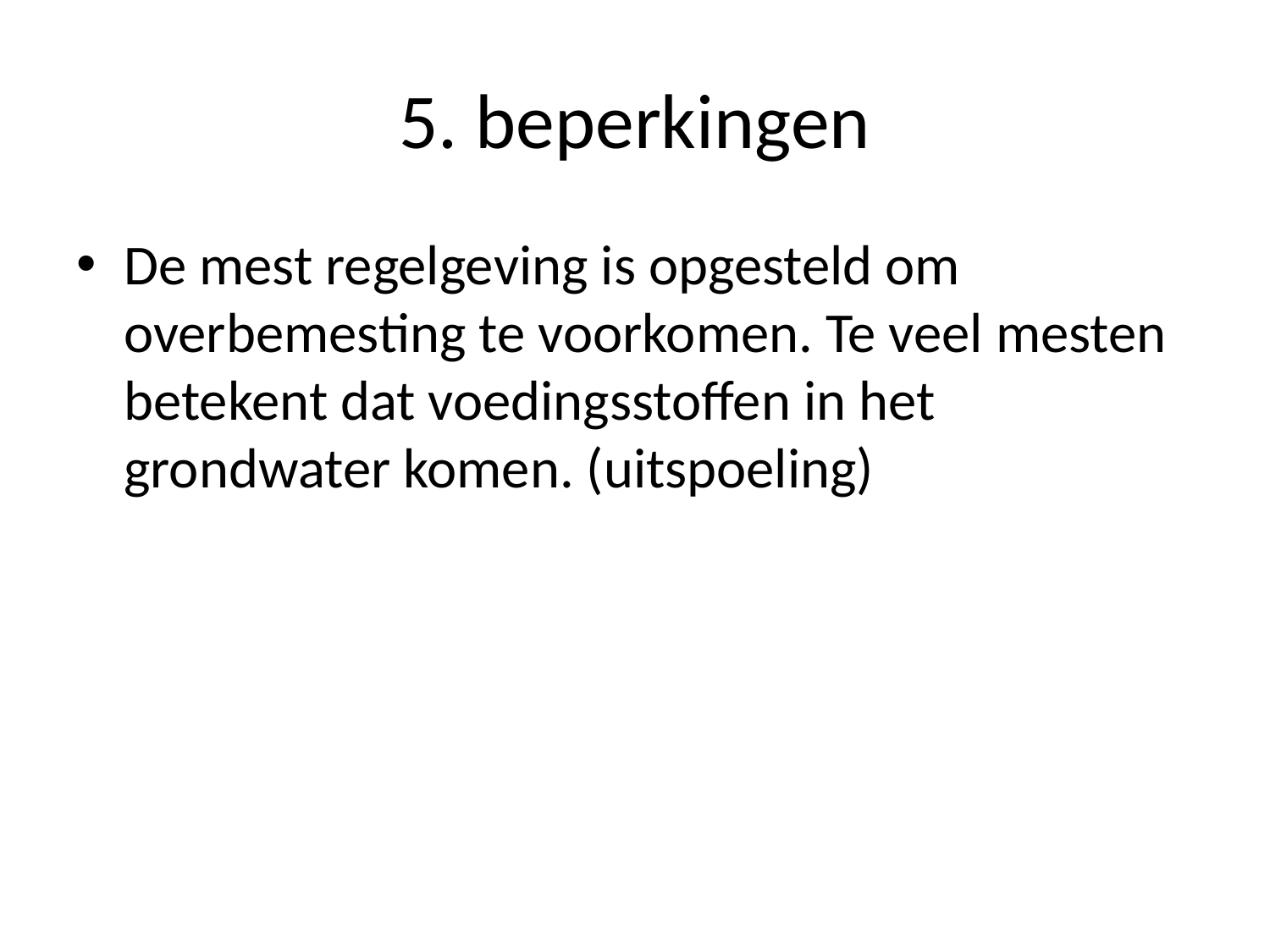

# 5. beperkingen
De mest regelgeving is opgesteld om overbemesting te voorkomen. Te veel mesten betekent dat voedingsstoffen in het grondwater komen. (uitspoeling)